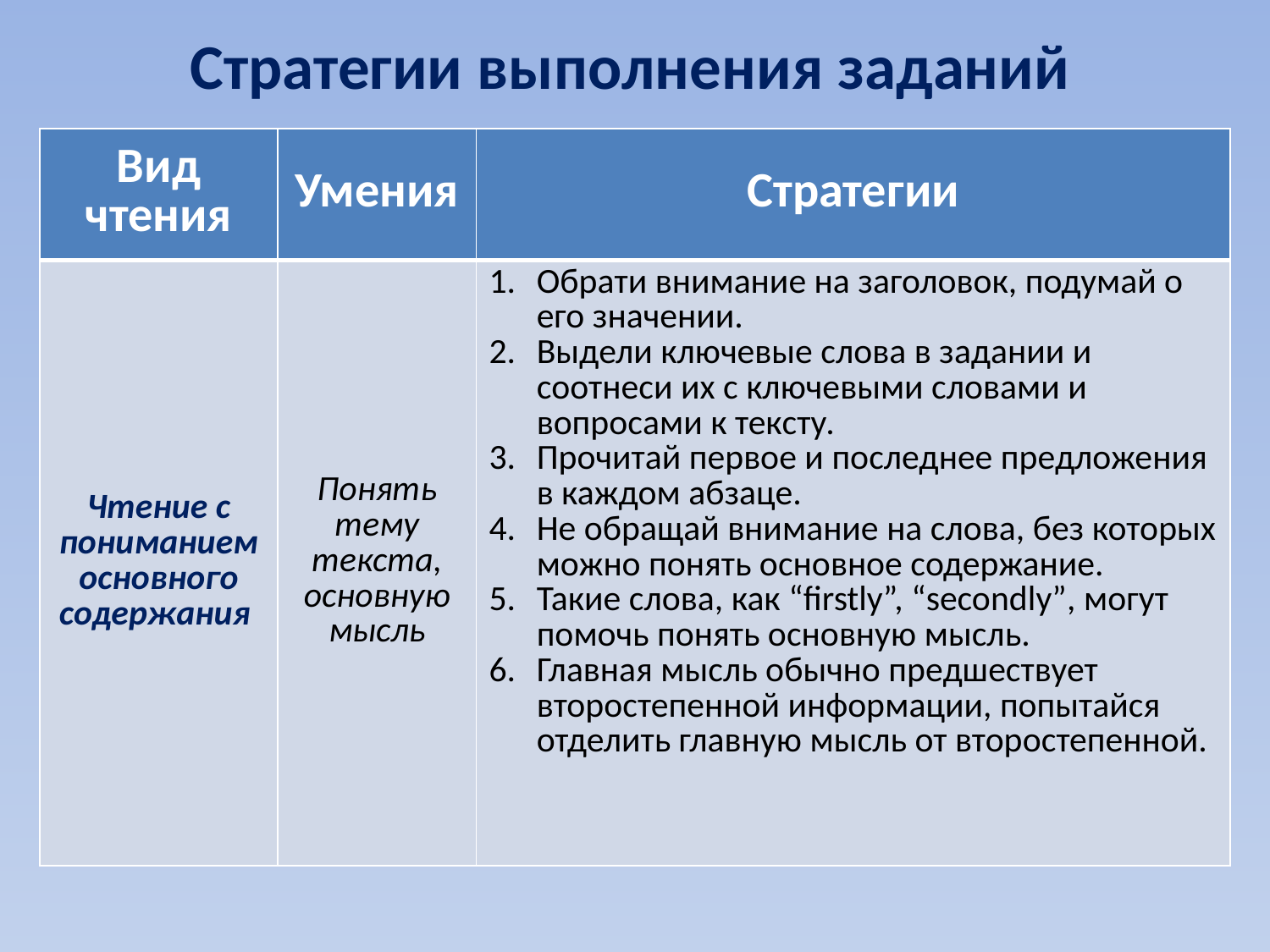

Стратегии выполнения заданий
| Вид чтения | Умения | Стратегии |
| --- | --- | --- |
| Чтение с пониманием основного содержания | Понять тему текста, основную мысль | Обрати внимание на заголовок, подумай о его значении. Выдели ключевые слова в задании и соотнеси их с ключевыми словами и вопросами к тексту. Прочитай первое и последнее предложения в каждом абзаце. Не обращай внимание на слова, без которых можно понять основное содержание. Такие слова, как “firstly”, “secondly”, могут помочь понять основную мысль. Главная мысль обычно предшествует второстепенной информации, попытайся отделить главную мысль от второстепенной. |